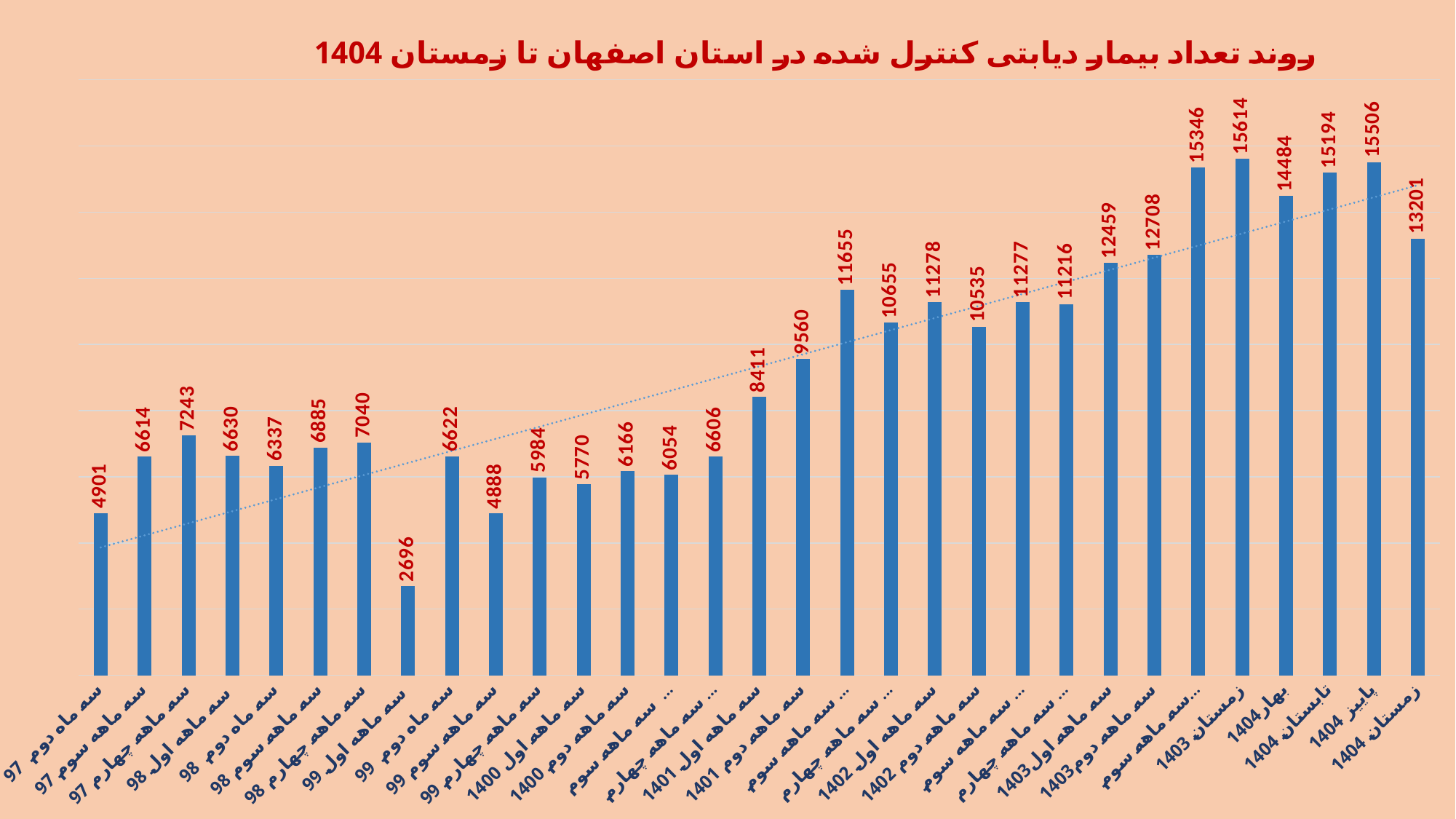

### Chart: روند تعداد بیمار دیابتی کنترل شده در استان اصفهان تا زمستان 1404

| Category |  |
|---|---|
| سه ماه دوم  97 | 4901.0 |
| سه ماهه سوم 97 | 6614.0 |
| سه ماهه چهارم 97 | 7243.0 |
| سه ماهه اول 98  | 6630.0 |
| سه ماه دوم  98 | 6337.0 |
| سه ماهه سوم 98 | 6885.0 |
| سه ماهه چهارم 98 | 7040.0 |
| سه ماهه اول 99  | 2696.0 |
| سه ماه دوم  99 | 6622.0 |
| سه ماهه سوم 99 | 4888.0 |
| سه ماهه چهارم 99 | 5984.0 |
| سه ماهه اول 1400 | 5770.0 |
| سه ماهه دوم 1400 | 6166.0 |
| سه ماهه سوم  1400 | 6054.0 |
| سه ماهه چهارم 1400 | 6606.0 |
| سه ماهه اول 1401 | 8411.0 |
| سه ماهه دوم 1401 | 9560.0 |
| سه ماهه سوم 1401 | 11655.0 |
| سه ماهه چهارم 1401 | 10655.0 |
| سه ماهه اول 1402 | 11278.0 |
| سه ماهه دوم 1402 | 10535.0 |
| سه ماهه سوم 1402 | 11277.0 |
| سه ماهه چهارم 1402 | 11216.0 |
| سه ماهه اول1403 | 12459.0 |
| سه ماهه دوم1403 | 12708.0 |
| سه ماهه سوم1403 | 15346.0 |
| زمستان 1403 | 15614.0 |
| بهار1404 | 14484.0 |
| تابستان 1404 | 15194.0 |
| پاییز 1404 | 15506.0 |
| زمستان 1404 | 13201.0 |